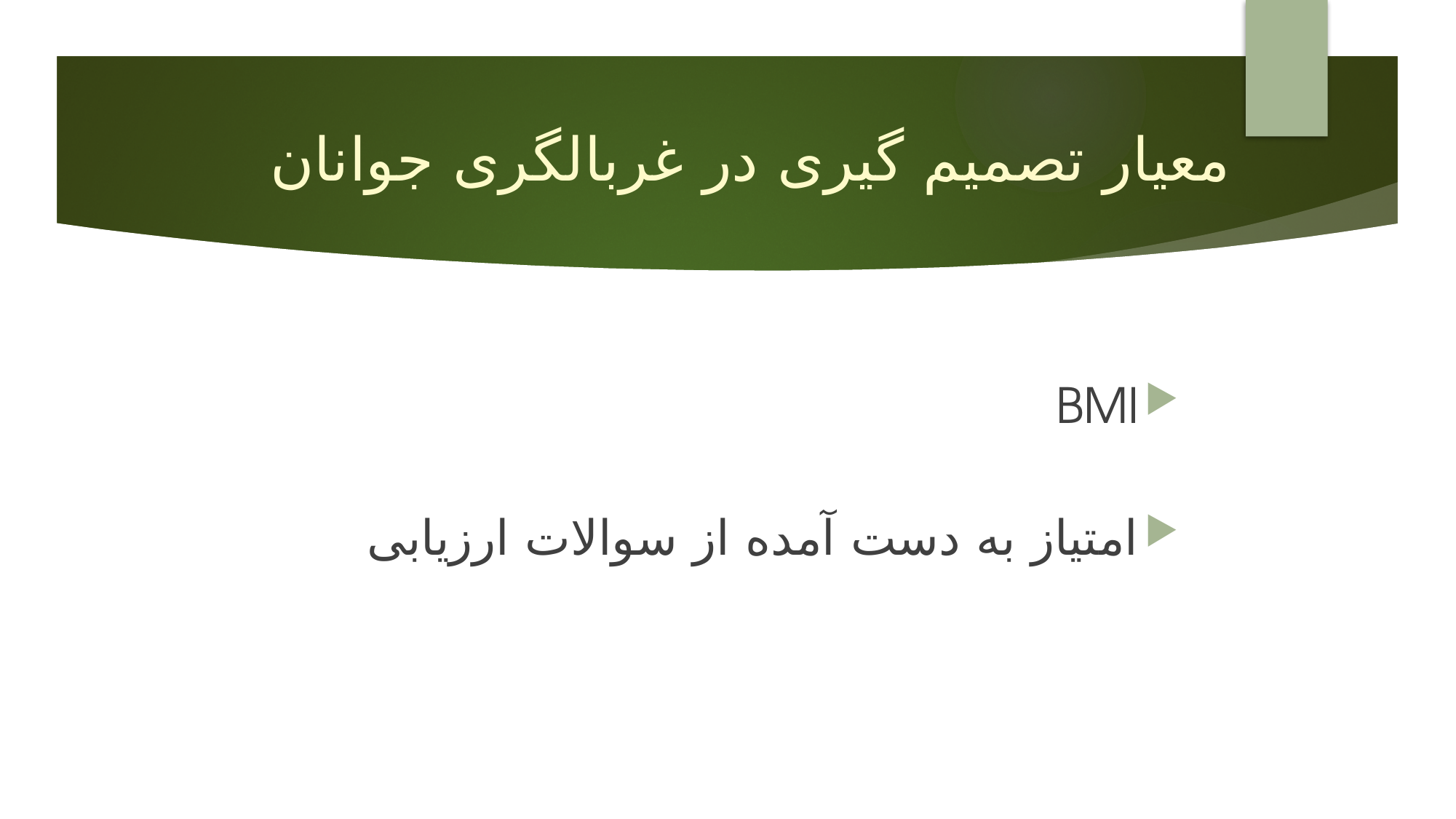

# معیار تصمیم گیری در غربالگری جوانان
BMI
امتیاز به دست آمده از سوالات ارزیابی